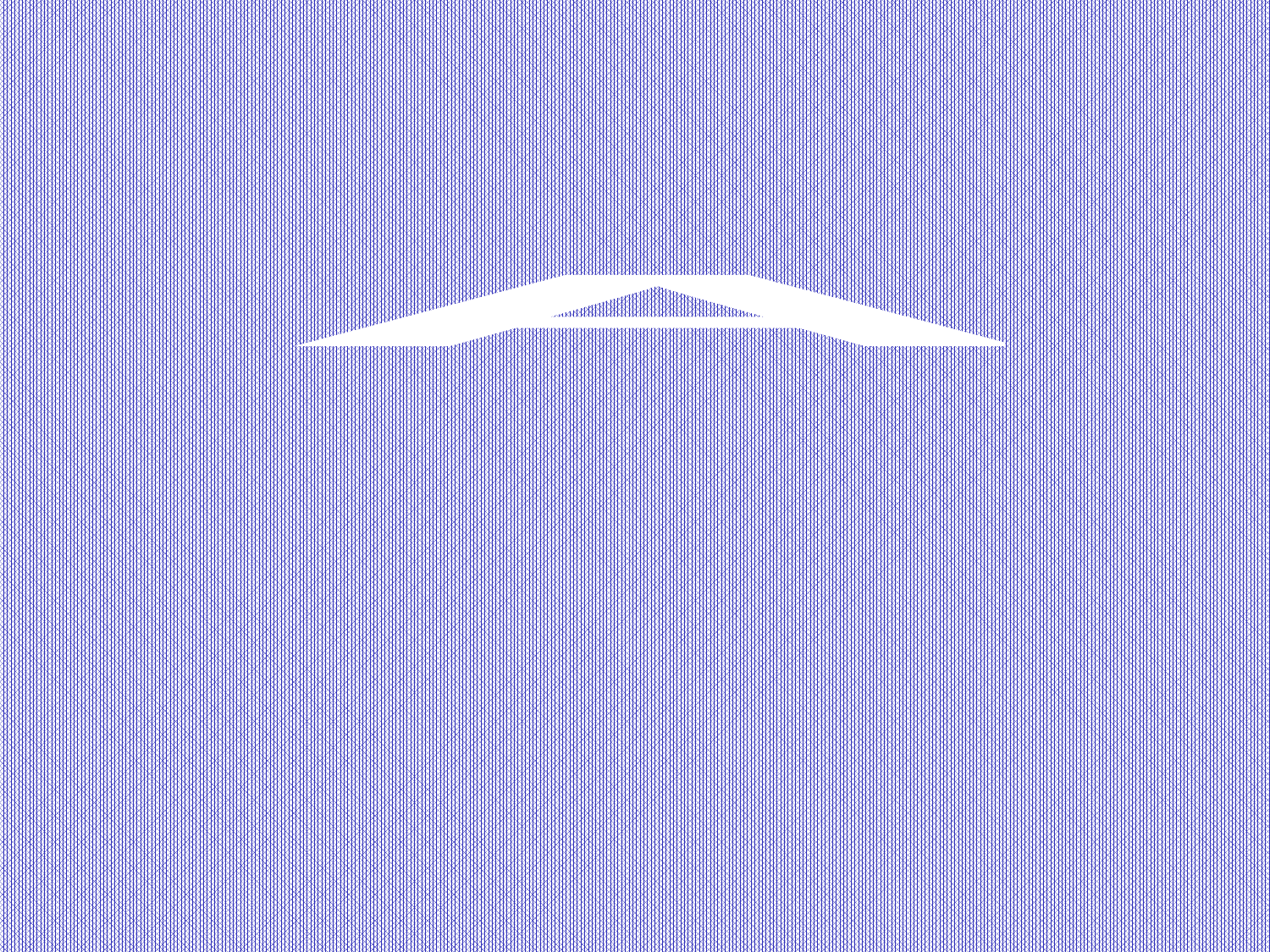

A compilation of isolated DNA fragmented into
Thousands/millions of pieces by endonucleases,
ligated into plasmids and stored in vectors.
Later to be used as “prey”.